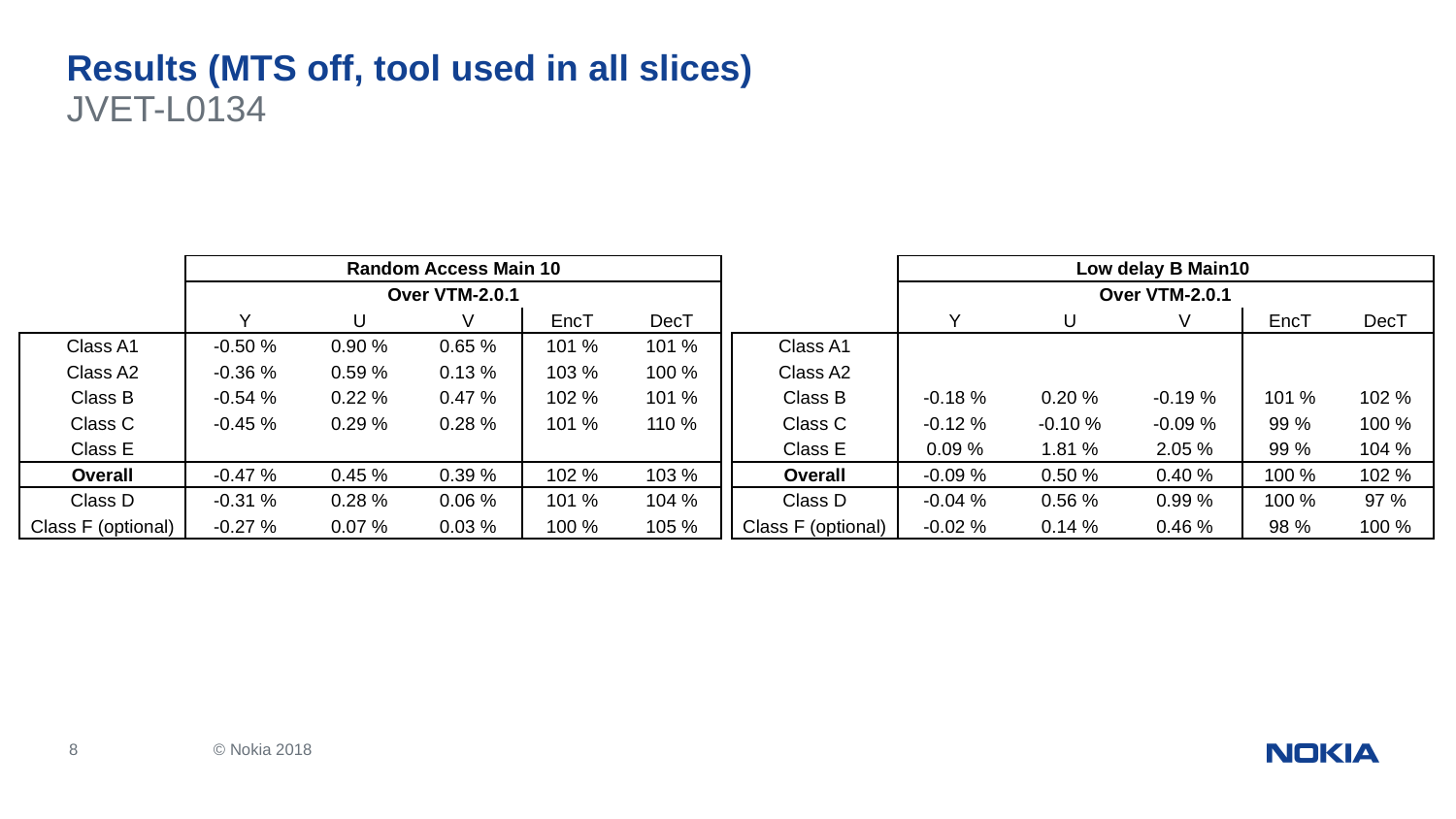

# Results (MTS off, tool used in all slices)
JVET-L0134
|  | Low delay B Main10 |  |  |  |  |
| --- | --- | --- | --- | --- | --- |
|  | Over VTM-2.0.1 |  |  |  |  |
|  | Y | U | V | EncT | DecT |
| Class A1 |  |  |  |  |  |
| Class A2 |  |  |  |  |  |
| Class B | -0.18 % | 0.20 % | -0.19 % | 101 % | 102 % |
| Class C | -0.12 % | -0.10 % | -0.09 % | 99 % | 100 % |
| Class E | 0.09 % | 1.81 % | 2.05 % | 99 % | 104 % |
| Overall | -0.09 % | 0.50 % | 0.40 % | 100 % | 102 % |
| Class D | -0.04 % | 0.56 % | 0.99 % | 100 % | 97 % |
| Class F (optional) | -0.02 % | 0.14 % | 0.46 % | 98 % | 100 % |
|  | Random Access Main 10 |  |  |  |  |
| --- | --- | --- | --- | --- | --- |
|  | Over VTM-2.0.1 |  |  |  |  |
|  | Y | U | V | EncT | DecT |
| Class A1 | -0.50 % | 0.90 % | 0.65 % | 101 % | 101 % |
| Class A2 | -0.36 % | 0.59 % | 0.13 % | 103 % | 100 % |
| Class B | -0.54 % | 0.22 % | 0.47 % | 102 % | 101 % |
| Class C | -0.45 % | 0.29 % | 0.28 % | 101 % | 110 % |
| Class E |  |  |  |  |  |
| Overall | -0.47 % | 0.45 % | 0.39 % | 102 % | 103 % |
| Class D | -0.31 % | 0.28 % | 0.06 % | 101 % | 104 % |
| Class F (optional) | -0.27 % | 0.07 % | 0.03 % | 100 % | 105 % |